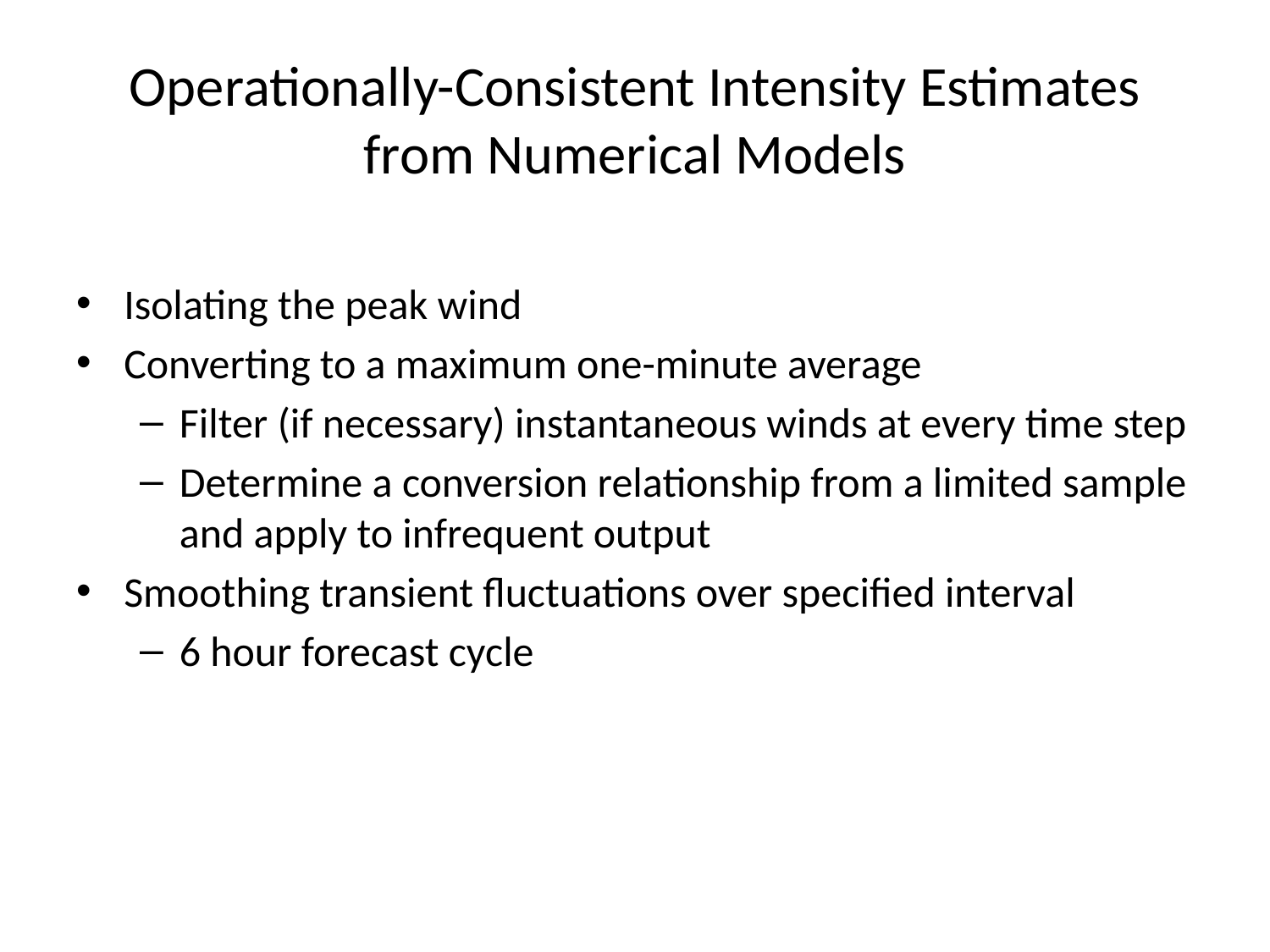

# Operationally-Consistent Intensity Estimates from Numerical Models
Isolating the peak wind
Converting to a maximum one-minute average
Filter (if necessary) instantaneous winds at every time step
Determine a conversion relationship from a limited sample and apply to infrequent output
Smoothing transient fluctuations over specified interval
6 hour forecast cycle